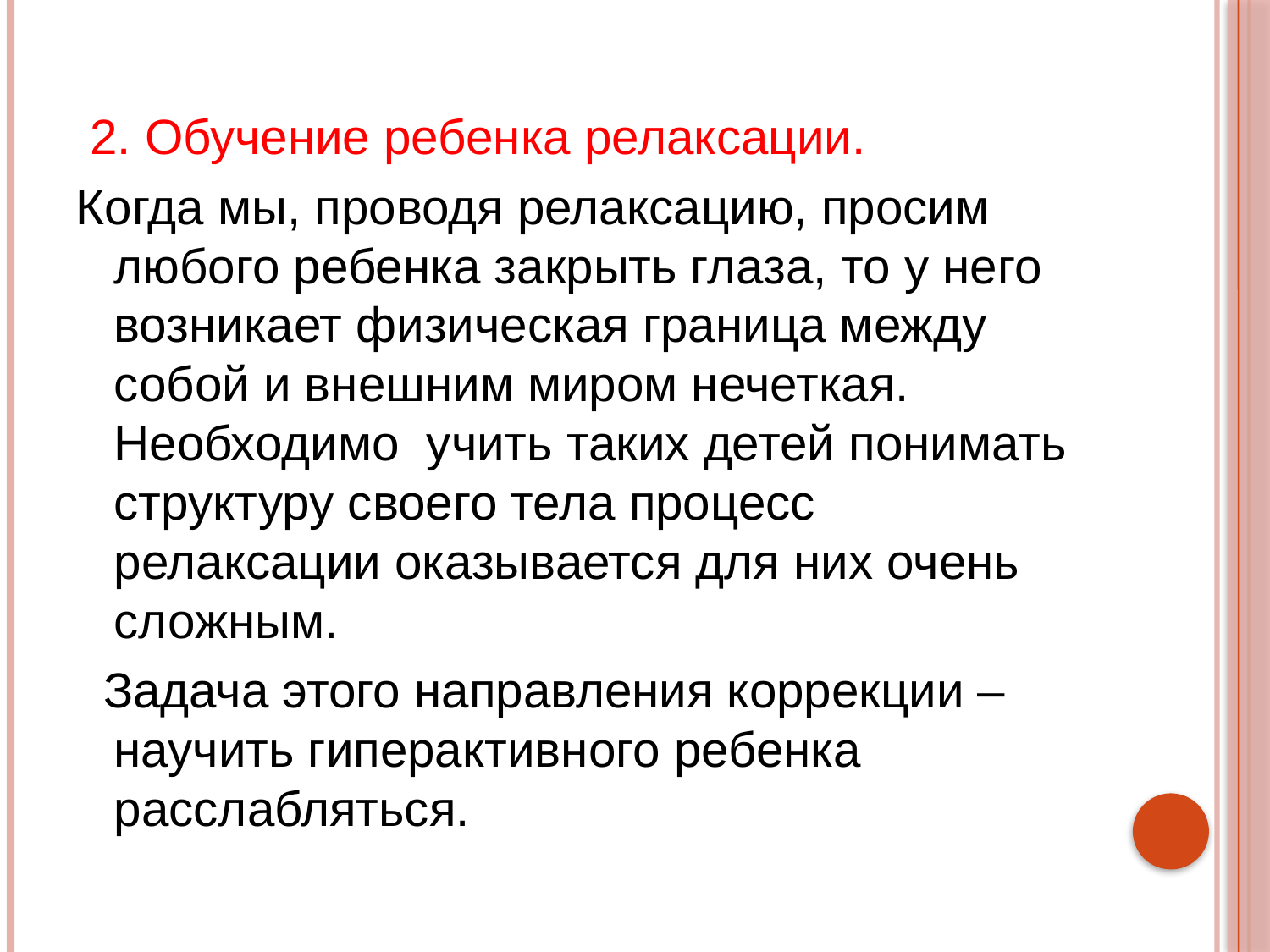

2. Обучение ребенка релаксации.
Когда мы, проводя релаксацию, просим любого ребенка закрыть глаза, то у него возникает физическая граница между собой и внешним миром нечеткая. Необходимо  учить таких детей понимать структуру своего тела процесс релаксации оказывается для них очень сложным.
  Задача этого направления коррекции – научить гиперактивного ребенка расслабляться.